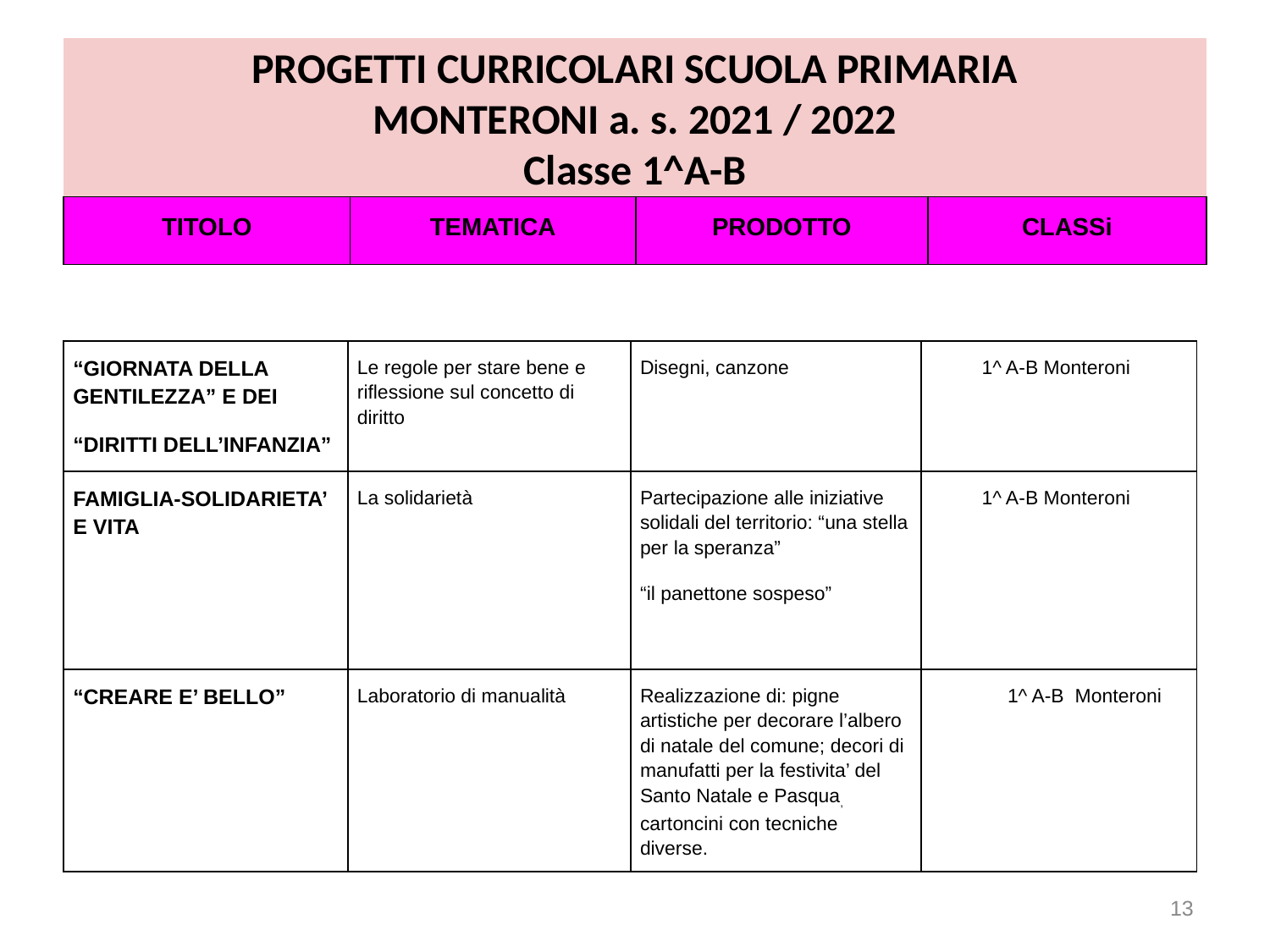

PROGETTI CURRICOLARI SCUOLA PRIMARIA
MONTERONI a. s. 2021 / 2022
Classe 1^A-B
| TITOLO | TEMATICA | PRODOTTO | CLASSi |
| --- | --- | --- | --- |
| “GIORNATA DELLA GENTILEZZA” E DEI “DIRITTI DELL’INFANZIA” | Le regole per stare bene e riflessione sul concetto di diritto | Disegni, canzone | 1^ A-B Monteroni |
| --- | --- | --- | --- |
| FAMIGLIA-SOLIDARIETA’ E VITA | La solidarietà | Partecipazione alle iniziative solidali del territorio: “una stella per la speranza” “il panettone sospeso” | 1^ A-B Monteroni |
| “CREARE E’ BELLO” | Laboratorio di manualità | Realizzazione di: pigne artistiche per decorare l’albero di natale del comune; decori di manufatti per la festivita’ del Santo Natale e Pasqua, cartoncini con tecniche diverse. | 1^ A-B Monteroni |
13